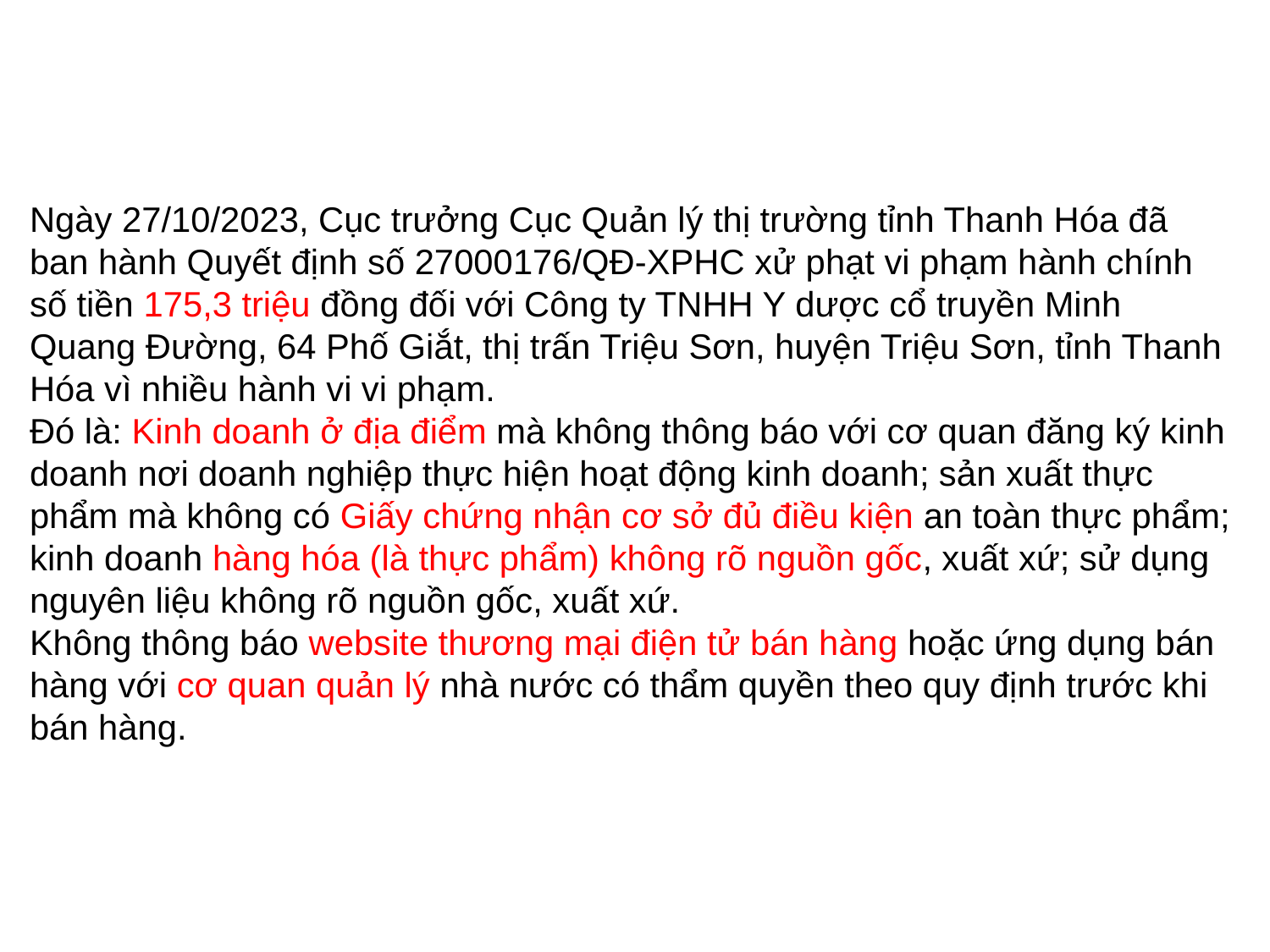

Ngày 27/10/2023, Cục trưởng Cục Quản lý thị trường tỉnh Thanh Hóa đã ban hành Quyết định số 27000176/QĐ-XPHC xử phạt vi phạm hành chính số tiền 175,3 triệu đồng đối với Công ty TNHH Y dược cổ truyền Minh Quang Đường, 64 Phố Giắt, thị trấn Triệu Sơn, huyện Triệu Sơn, tỉnh Thanh Hóa vì nhiều hành vi vi phạm.
Đó là: Kinh doanh ở địa điểm mà không thông báo với cơ quan đăng ký kinh doanh nơi doanh nghiệp thực hiện hoạt động kinh doanh; sản xuất thực phẩm mà không có Giấy chứng nhận cơ sở đủ điều kiện an toàn thực phẩm; kinh doanh hàng hóa (là thực phẩm) không rõ nguồn gốc, xuất xứ; sử dụng nguyên liệu không rõ nguồn gốc, xuất xứ.
Không thông báo website thương mại điện tử bán hàng hoặc ứng dụng bán hàng với cơ quan quản lý nhà nước có thẩm quyền theo quy định trước khi bán hàng.